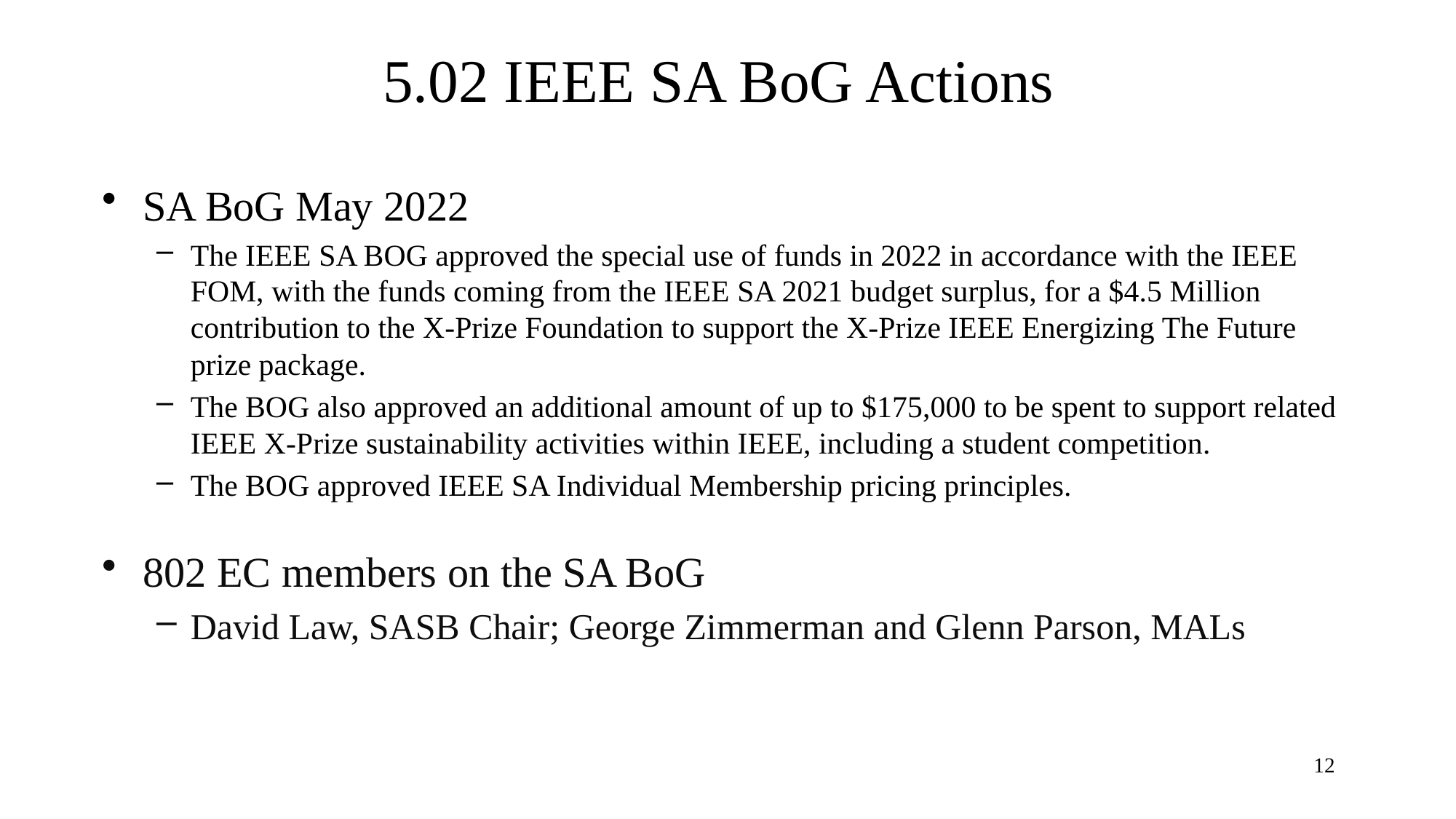

5.02 IEEE SA BoG Actions
SA BoG May 2022
The IEEE SA BOG approved the special use of funds in 2022 in accordance with the IEEE FOM, with the funds coming from the IEEE SA 2021 budget surplus, for a $4.5 Million contribution to the X-Prize Foundation to support the X-Prize IEEE Energizing The Future prize package.
The BOG also approved an additional amount of up to $175,000 to be spent to support related IEEE X-Prize sustainability activities within IEEE, including a student competition.
The BOG approved IEEE SA Individual Membership pricing principles.

802 EC members on the SA BoG
David Law, SASB Chair; George Zimmerman and Glenn Parson, MALs

12